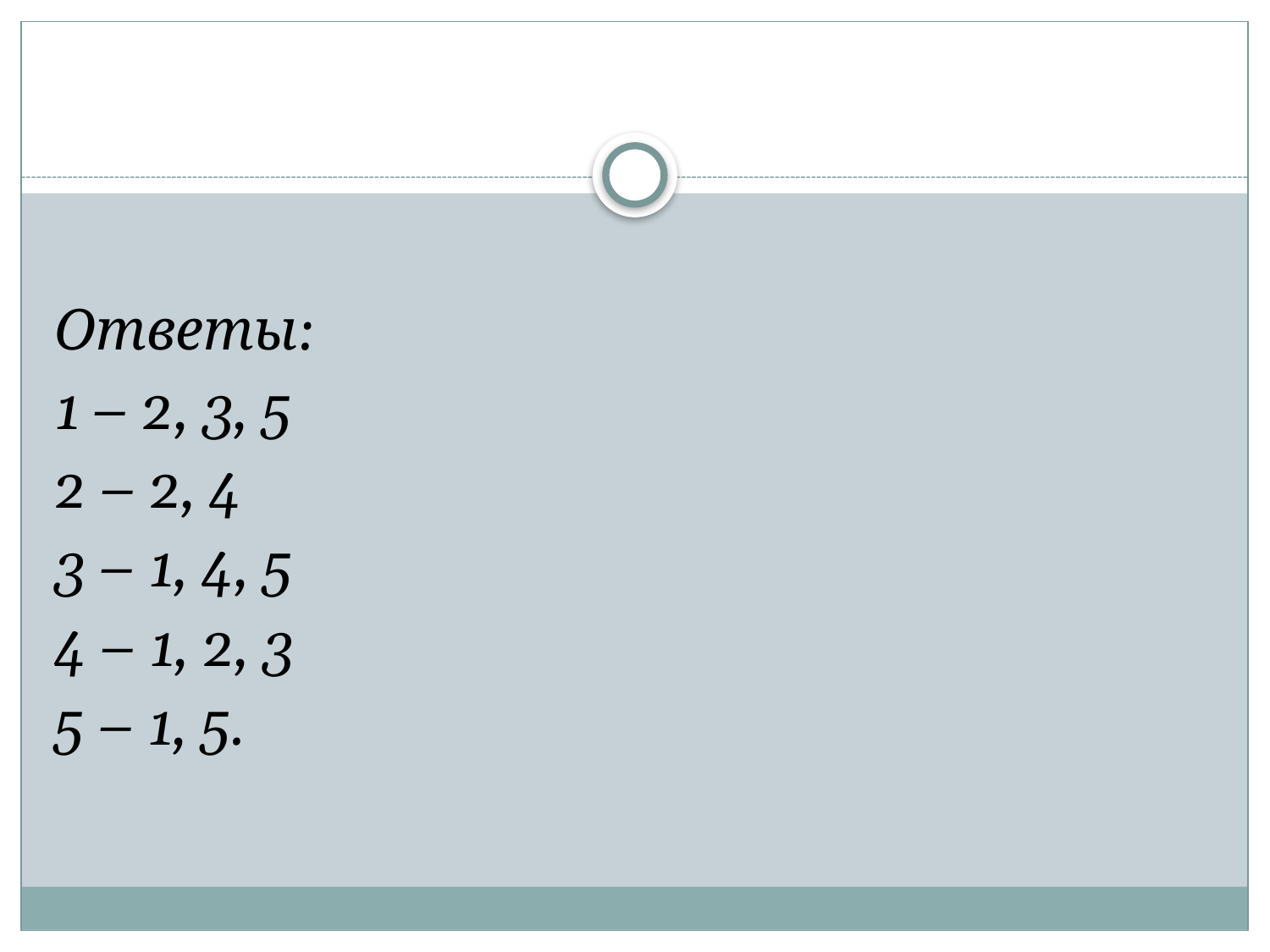

#
Ответы:
1 – 2, 3, 5
2 – 2, 4
3 – 1, 4, 5
4 – 1, 2, 3
5 – 1, 5.